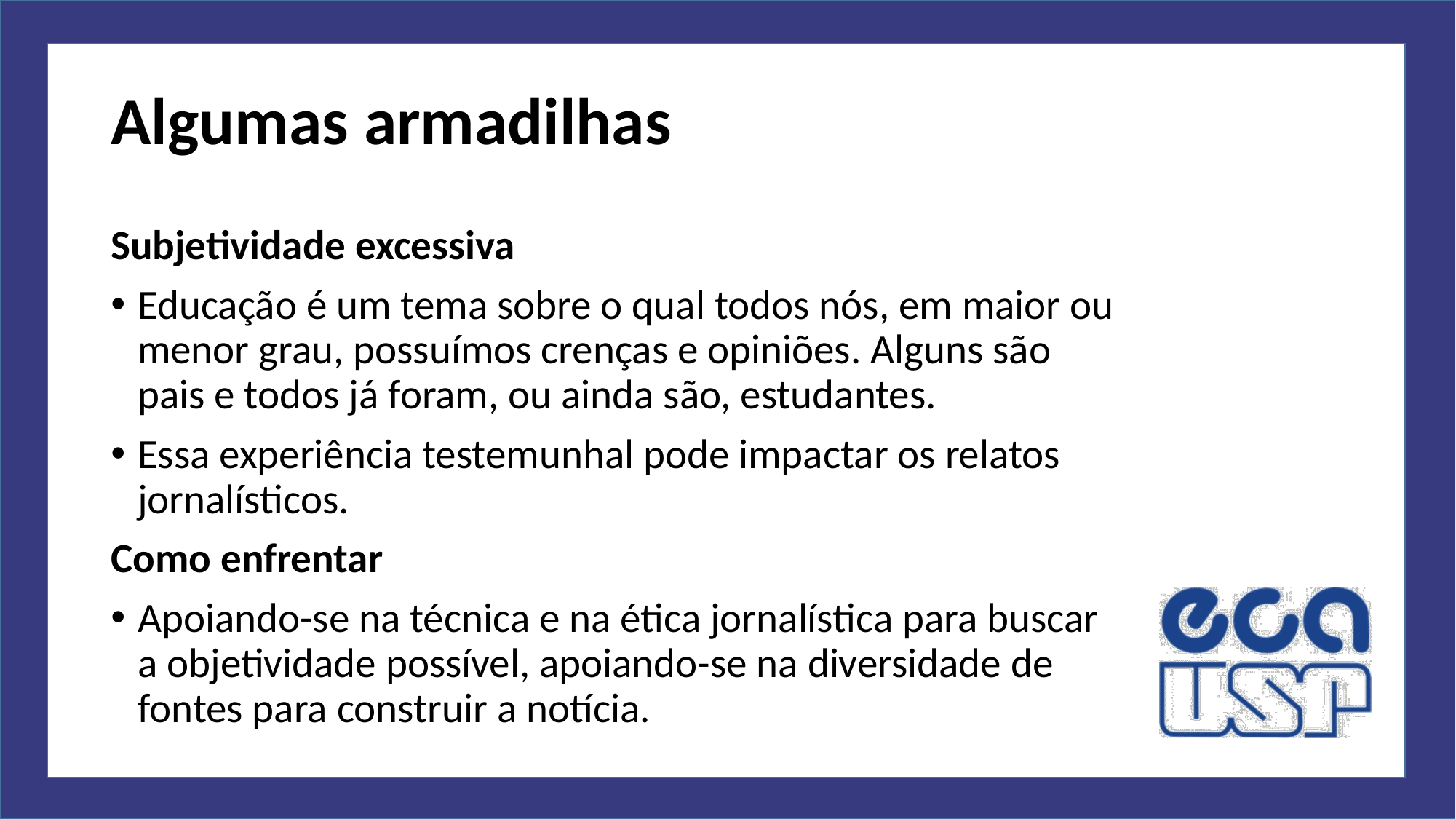

# Algumas armadilhas
Subjetividade excessiva
Educação é um tema sobre o qual todos nós, em maior ou menor grau, possuímos crenças e opiniões. Alguns são pais e todos já foram, ou ainda são, estudantes.
Essa experiência testemunhal pode impactar os relatos jornalísticos.
Como enfrentar
Apoiando-se na técnica e na ética jornalística para buscar a objetividade possível, apoiando-se na diversidade de fontes para construir a notícia.